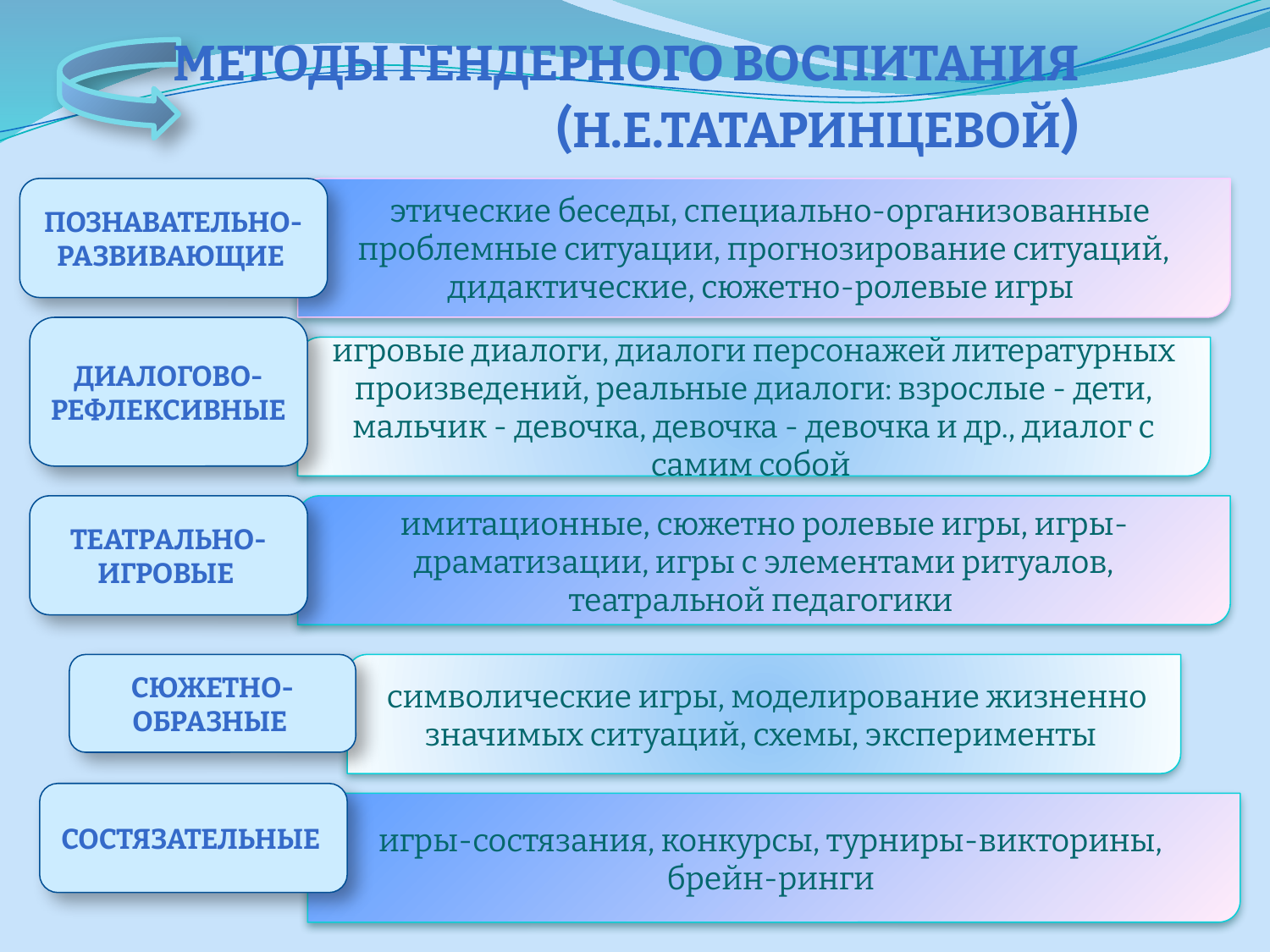

# Методы гендерного воспитания (Н.Е.Татаринцевой)
познавательно-развивающие

  этические беседы, специально-организованные проблемные ситуации, прогнозирование ситуаций, дидактические, сюжетно-ролевые игры

диалогово-рефлексивные

игровые диалоги, диалоги персонажей литературных произведений, реальные диалоги: взрослые - дети, мальчик - девочка, девочка - девочка и др., диалог с самим собой

театрально-игровые

имитационные, сюжетно ролевые игры, игры-драматизации, игры с элементами ритуалов, театральной педагогики

сюжетно-образные
  символические игры, моделирование жизненно  значимых ситуаций, схемы, эксперименты
состязательные
игры-состязания, конкурсы, турниры-викторины,
брейн-ринги